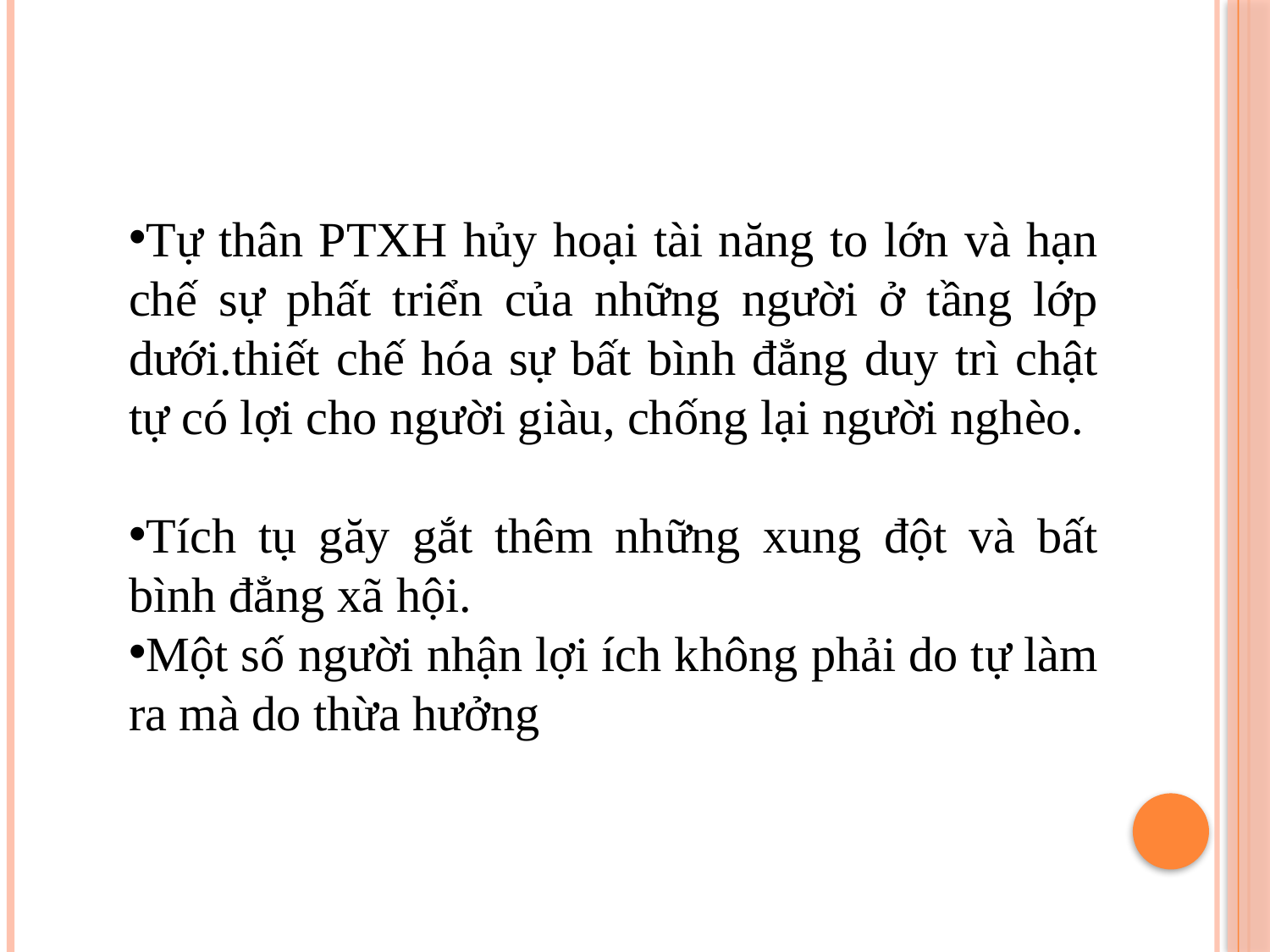

Tự thân PTXH hủy hoại tài năng to lớn và hạn chế sự phất triển của những người ở tầng lớp dưới.thiết chế hóa sự bất bình đẳng duy trì chật tự có lợi cho người giàu, chống lại người nghèo.

Tích tụ găy gắt thêm những xung đột và bất bình đẳng xã hội.
Một số người nhận lợi ích không phải do tự làm ra mà do thừa hưởng